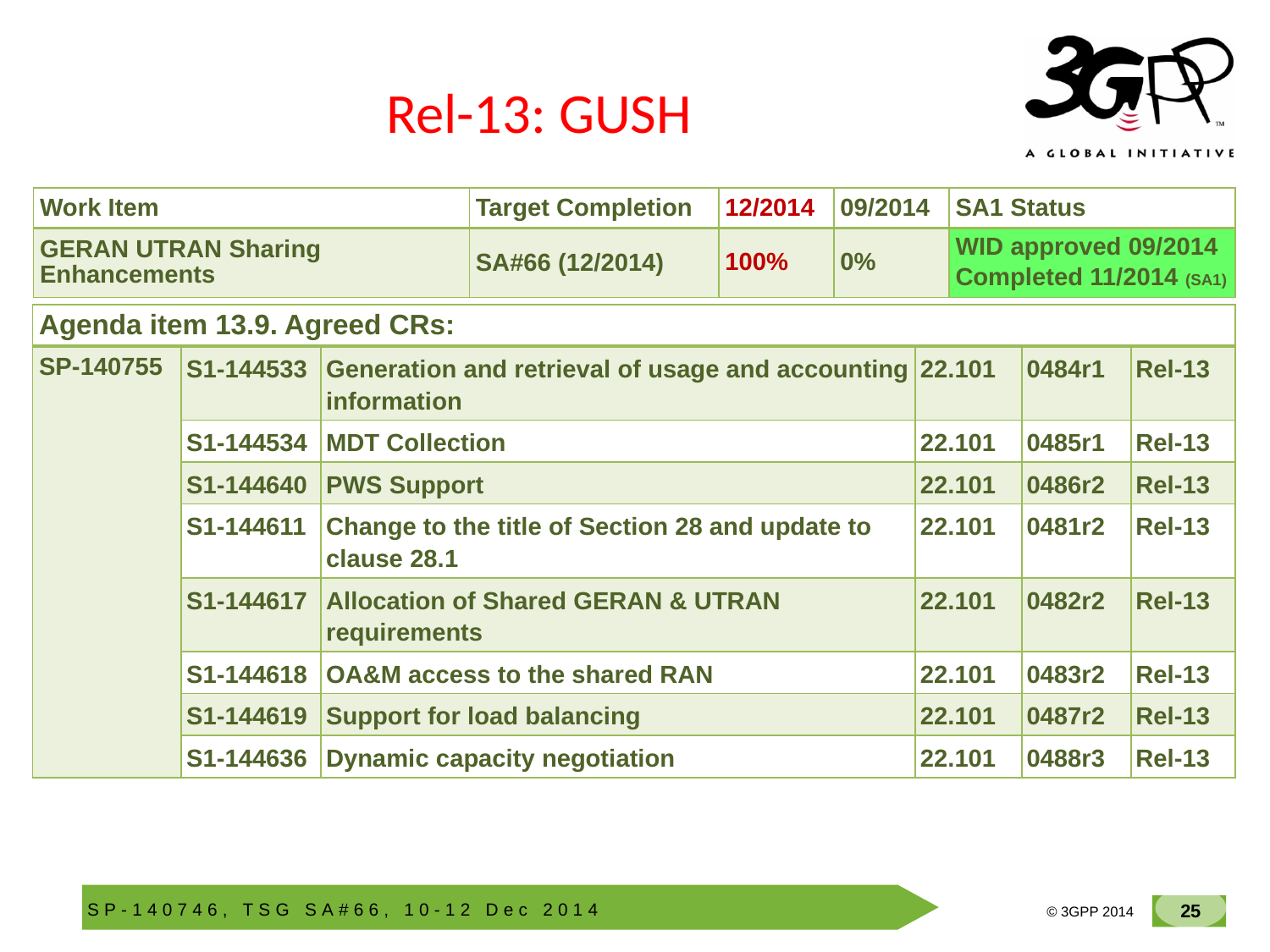

# Rel-13: GUSH
| Work Item | Target Completion | 12/2014 | 09/2014 | SA1 Status |
| --- | --- | --- | --- | --- |
| GERAN UTRAN Sharing Enhancements | SA#66 (12/2014) | 100% | 0% | WID approved 09/2014 Completed 11/2014 (SA1) |
| Agenda item 13.9. Agreed CRs: |  |  |  |  |  |
| --- | --- | --- | --- | --- | --- |
| SP-140755 | S1-144533 | Generation and retrieval of usage and accounting information | 22.101 | 0484r1 | Rel-13 |
|  | S1-144534 | MDT Collection | 22.101 | 0485r1 | Rel-13 |
|  | S1-144640 | PWS Support | 22.101 | 0486r2 | Rel-13 |
|  | S1-144611 | Change to the title of Section 28 and update to clause 28.1 | 22.101 | 0481r2 | Rel-13 |
|  | S1-144617 | Allocation of Shared GERAN & UTRAN requirements | 22.101 | 0482r2 | Rel-13 |
|  | S1-144618 | OA&M access to the shared RAN | 22.101 | 0483r2 | Rel-13 |
|  | S1-144619 | Support for load balancing | 22.101 | 0487r2 | Rel-13 |
|  | S1-144636 | Dynamic capacity negotiation | 22.101 | 0488r3 | Rel-13 |